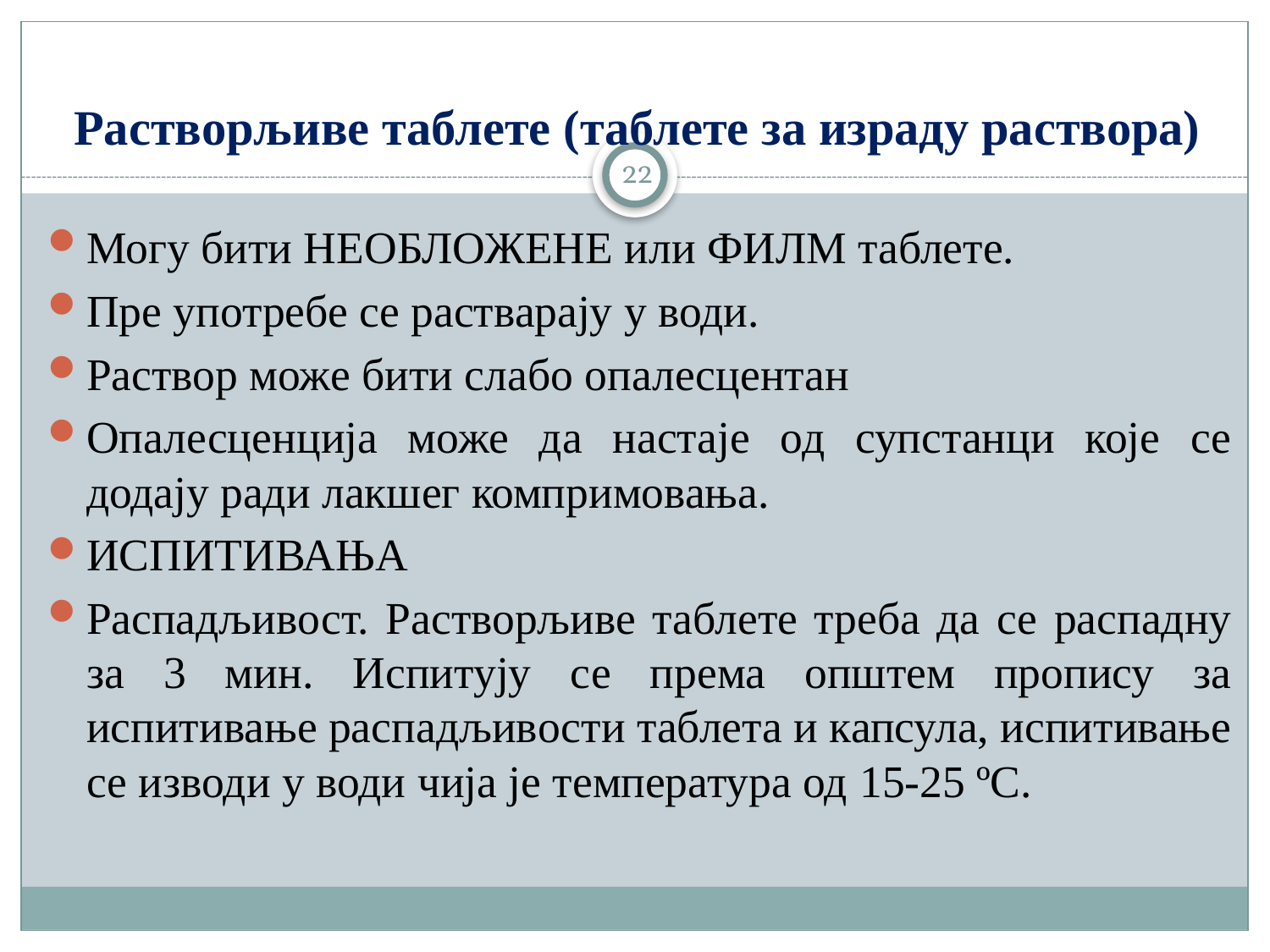

# Растворљиве таблете (таблете за израду раствора)
22
Могу бити НЕОБЛОЖЕНЕ или ФИЛМ таблете.
Пре употребе се растварају у води.
Раствор може бити слабо опалесцентан
Опалесценција може да настаје од супстанци које се додају ради лакшег компримовања.
ИСПИТИВАЊА
Распадљивост. Растворљиве таблете треба да се распадну за 3 мин. Испитују се према општем пропису за испитивање распадљивости таблета и капсула, испитивање се изводи у води чија је температура од 15-25 ºC.